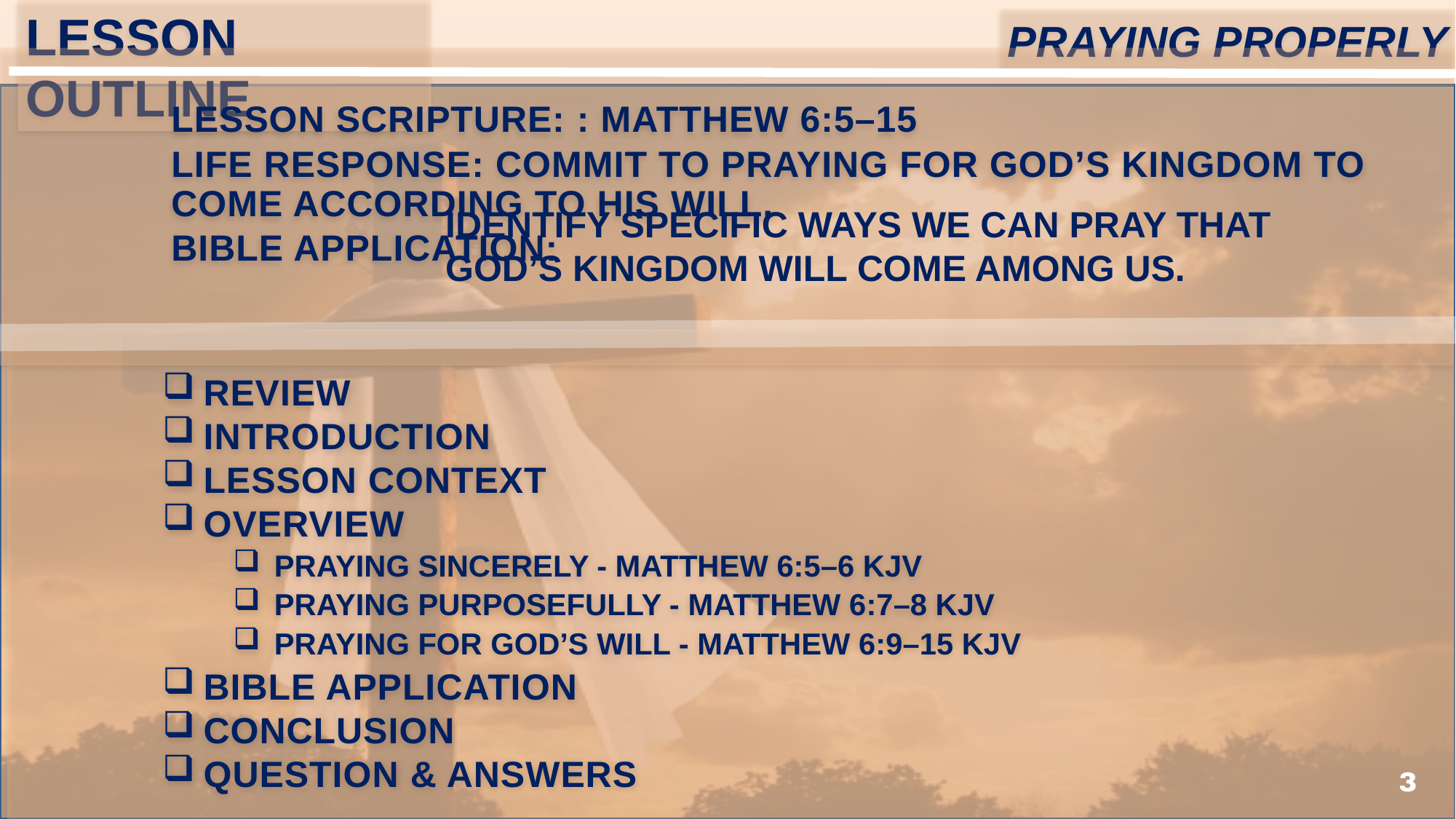

LESSON OUTLINE
Praying Properly

Lesson Scripture: : Matthew 6:5–15
Life Response: Commit to praying for God’s kingdom to come according to His will.
Bible Application:

Identify specific ways we can pray that God’s kingdom will come among us.

Review
Introduction
Lesson Context
Overview
Praying Sincerely - Matthew 6:5–6 KJV
Praying Purposefully - Matthew 6:7–8 KJV
Praying for God’s Will - Matthew 6:9–15 KJV
Bible Application
Conclusion
Question & Answers

3